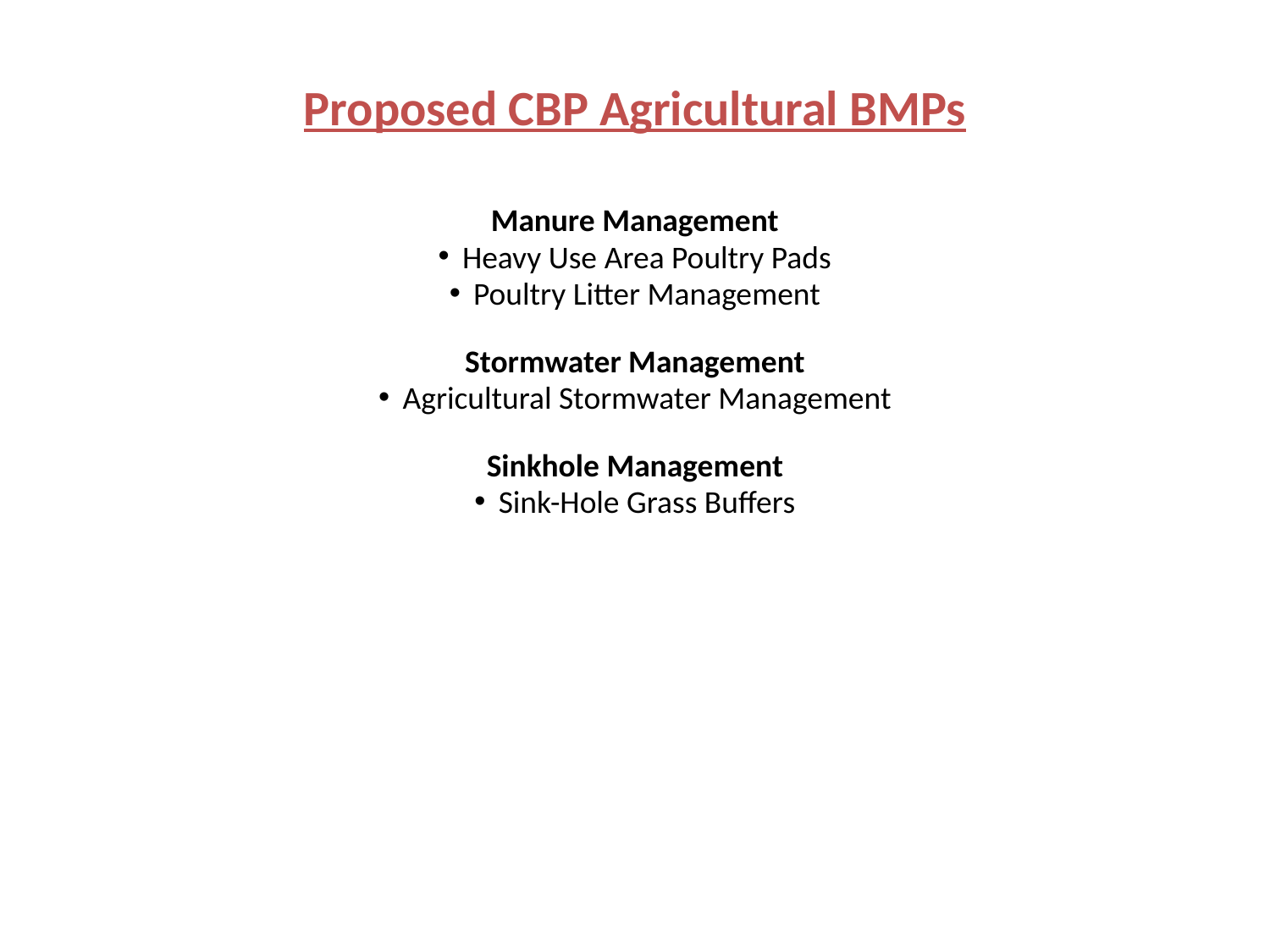

Proposed CBP Agricultural BMPs
Manure Management
Heavy Use Area Poultry Pads
Poultry Litter Management
Stormwater Management
Agricultural Stormwater Management
Sinkhole Management
Sink-Hole Grass Buffers